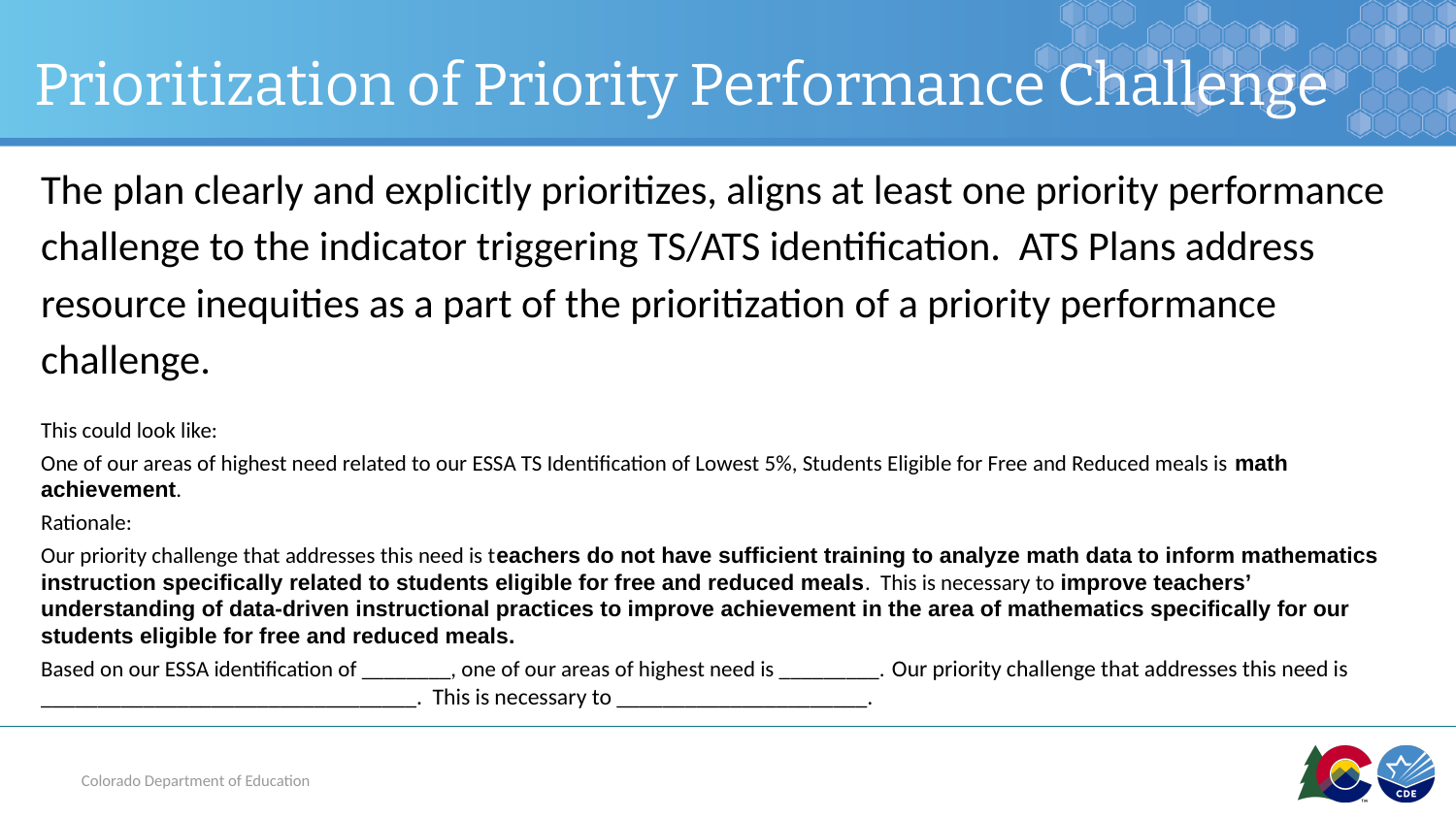

# Prioritization of Priority Performance Challenge
The plan clearly and explicitly prioritizes, aligns at least one priority performance challenge to the indicator triggering TS/ATS identification.  ATS Plans address resource inequities as a part of the prioritization of a priority performance challenge.

This could look like:
One of our areas of highest need related to our ESSA TS Identification of Lowest 5%, Students Eligible for Free and Reduced meals is math achievement.
Rationale:
Our priority challenge that addresses this need is teachers do not have sufficient training to analyze math data to inform mathematics instruction specifically related to students eligible for free and reduced meals.  This is necessary to improve teachers’ understanding of data-driven instructional practices to improve achievement in the area of mathematics specifically for our students eligible for free and reduced meals.
Based on our ESSA identification of ________, one of our areas of highest need is _________. Our priority challenge that addresses this need is _________________________________.  This is necessary to ______________________.